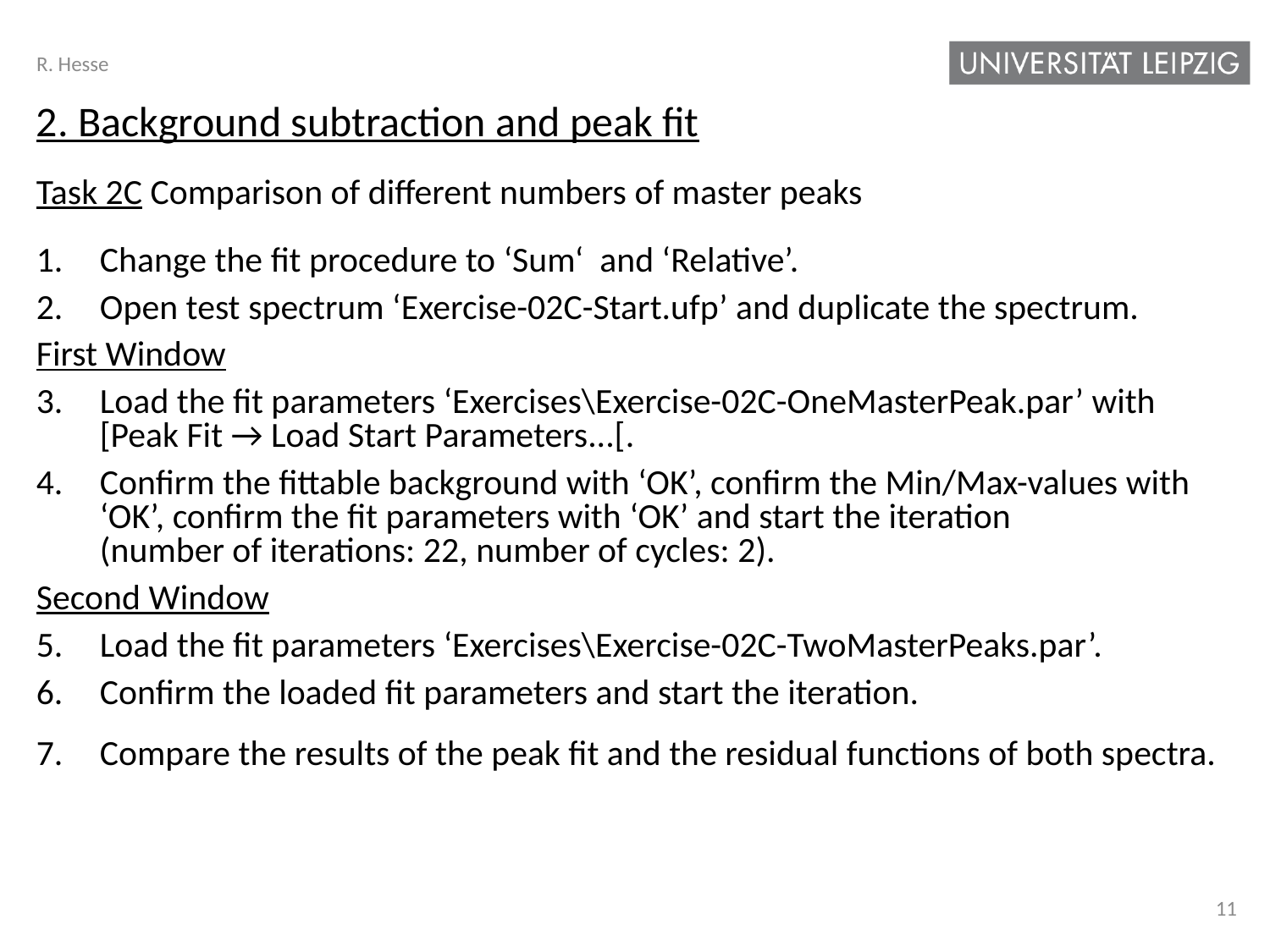

R. Hesse
2. Background subtraction and peak fit
Task 2C Comparison of different numbers of master peaks

Change the fit procedure to ‘Sum‘  and ‘Relative’.

Open test spectrum ‘Exercise-02C-Start.ufp’ and duplicate the spectrum.

First Window

Load the fit parameters ‘Exercises\Exercise-02C-OneMasterPeak.par’ with [Peak Fit → Load Start Parameters...[.

Confirm the fittable background with ‘OK’, confirm the Min/Max-values with ‘OK’, confirm the fit parameters with ‘OK’ and start the iteration
(number of iterations: 22, number of cycles: 2).

Second Window

Load the fit parameters ‘Exercises\Exercise-02C-TwoMasterPeaks.par’.

Confirm the loaded fit parameters and start the iteration.

Compare the results of the peak fit and the residual functions of both spectra.

11